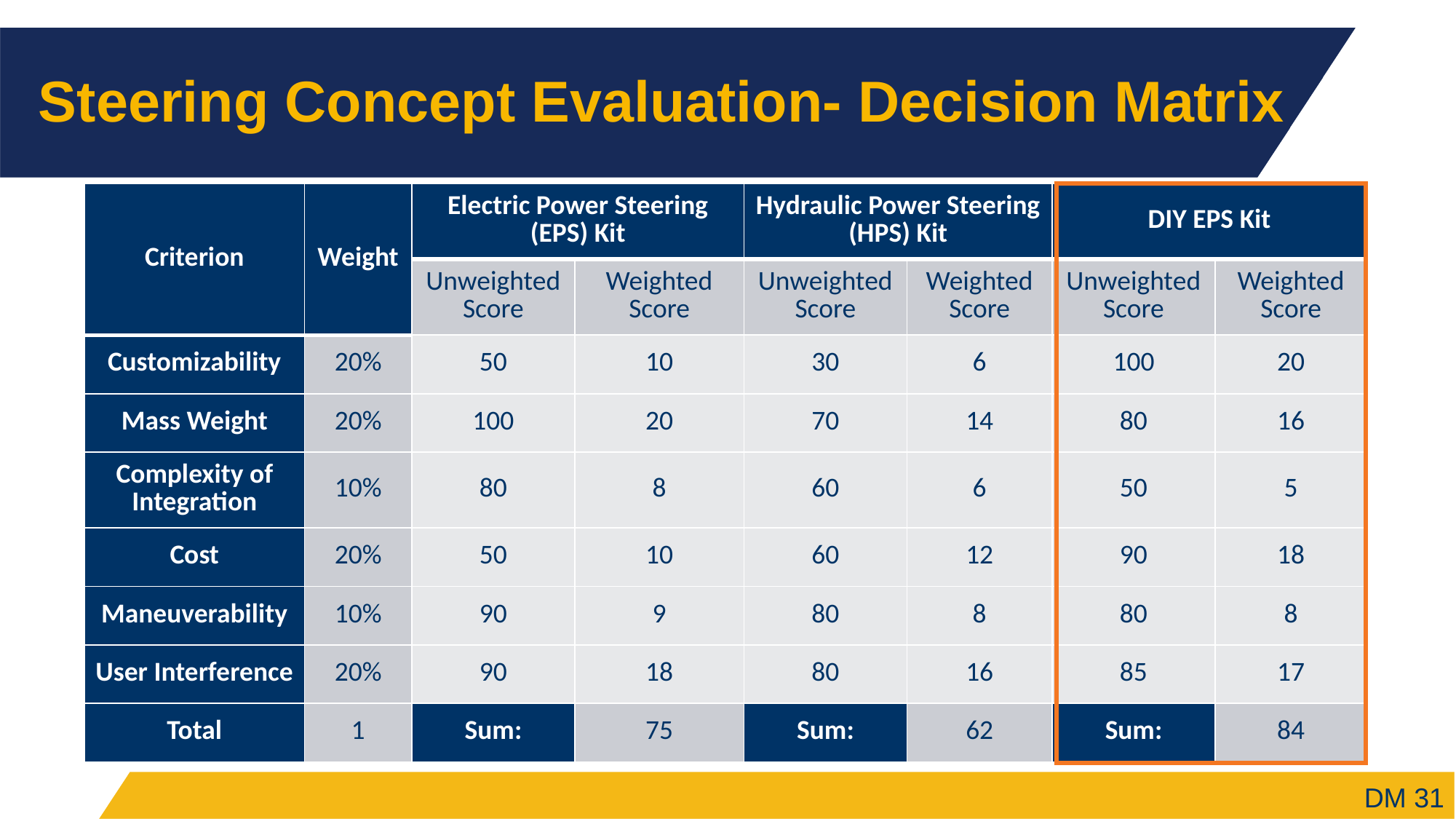

# Steering Concept Evaluation- Decision Matrix
| Criterion | Weight | Electric Power Steering (EPS) Kit |  | Hydraulic Power Steering (HPS) Kit |  | DIY EPS Kit |  |
| --- | --- | --- | --- | --- | --- | --- | --- |
|  |  | Unweighted Score | Weighted Score | Unweighted Score | Weighted Score | Unweighted Score | Weighted Score |
| Customizability | 20% | 50 | 10 | 30 | 6 | 100 | 20 |
| Mass Weight | 20% | 100 | 20 | 70 | 14 | 80 | 16 |
| Complexity of Integration | 10% | 80 | 8 | 60 | 6 | 50 | 5 |
| Cost | 20% | 50 | 10 | 60 | 12 | 90 | 18 |
| Maneuverability | 10% | 90 | 9 | 80 | 8 | 80 | 8 |
| User Interference | 20% | 90 | 18 | 80 | 16 | 85 | 17 |
| Total | 1 | Sum: | 75 | Sum: | 62 | Sum: | 84 |

DM 31